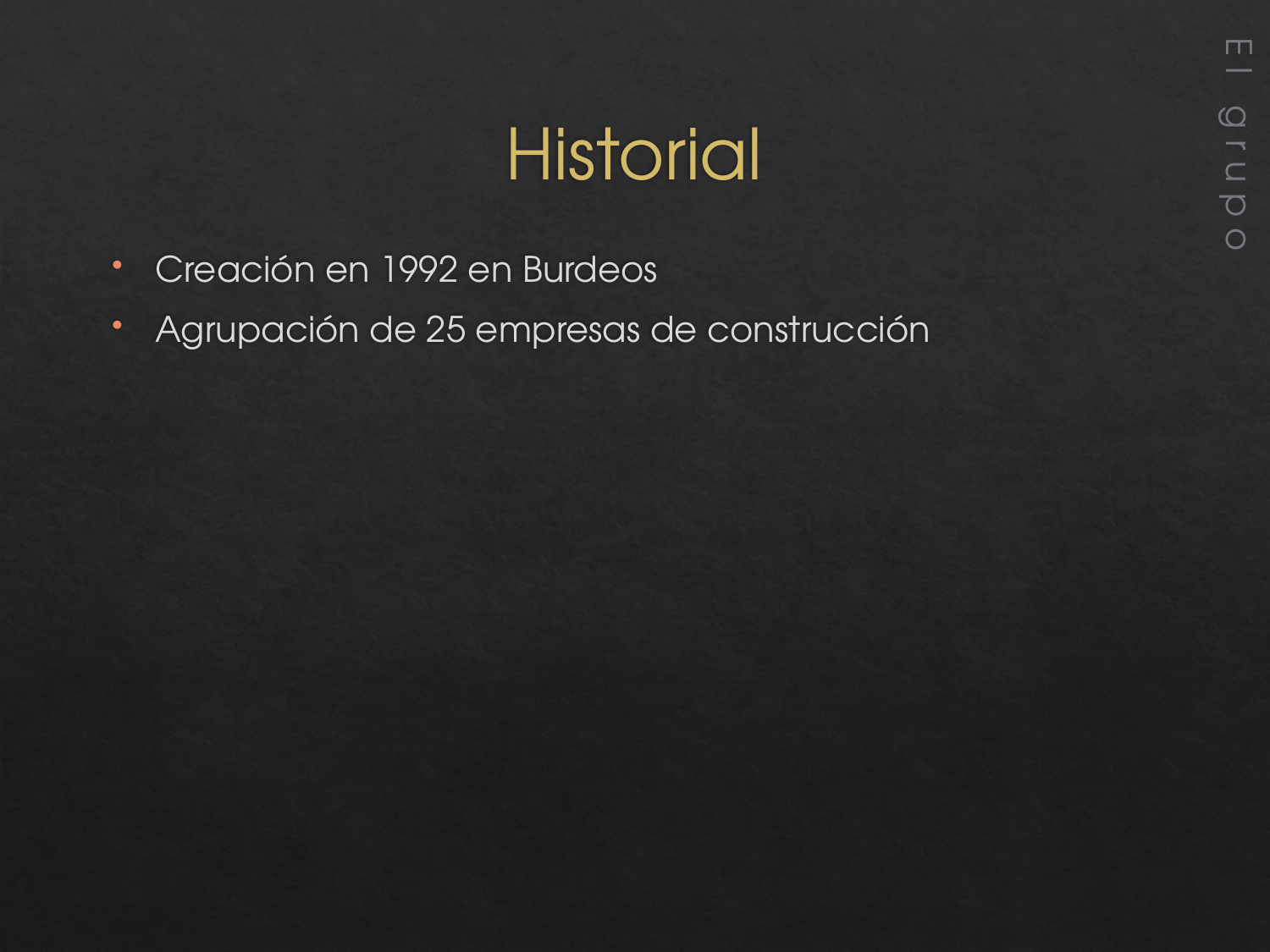

El grupo
# Historial
Creación en 1992 en Burdeos
Agrupación de 25 empresas de construcción